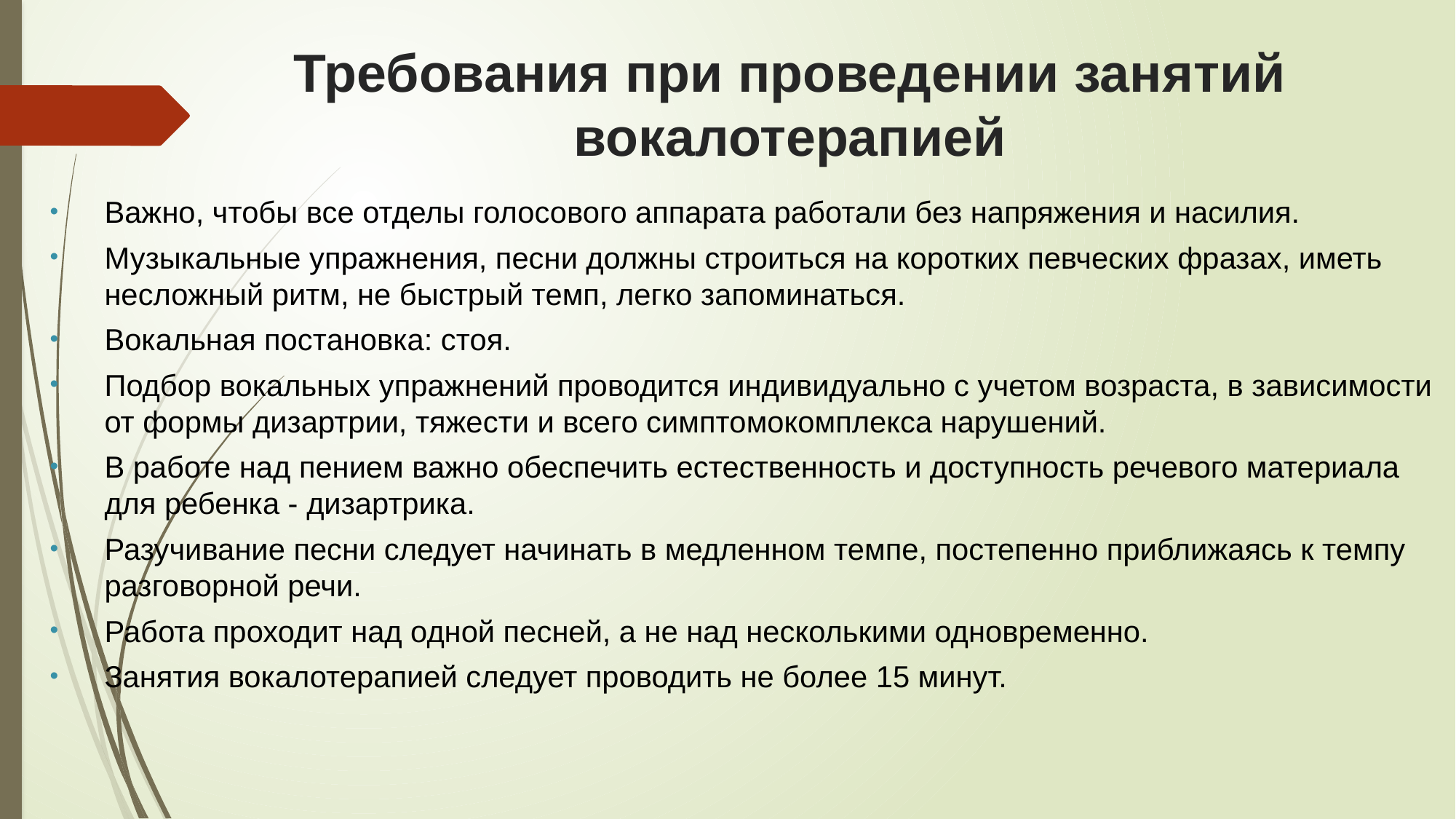

# Требования при проведении занятий вокалотерапией
Важно, чтобы все отделы голосового аппарата работали без напряжения и насилия.
Музыкальные упражнения, песни должны строиться на коротких певческих фразах, иметь несложный ритм, не быстрый темп, легко запоминаться.
Вокальная постановка: стоя.
Подбор вокальных упражнений проводится индивидуально с учетом возраста, в зависимости от формы дизартрии, тяжести и всего симптомокомплекса нарушений.
В работе над пением важно обеспечить естественность и доступность речевого материала для ребенка - дизартрика.
Разучивание песни следует начинать в медленном темпе, постепенно приближаясь к темпу разговорной речи.
Работа проходит над одной песней, а не над несколькими одновременно.
Занятия вокалотерапией следует проводить не более 15 минут.